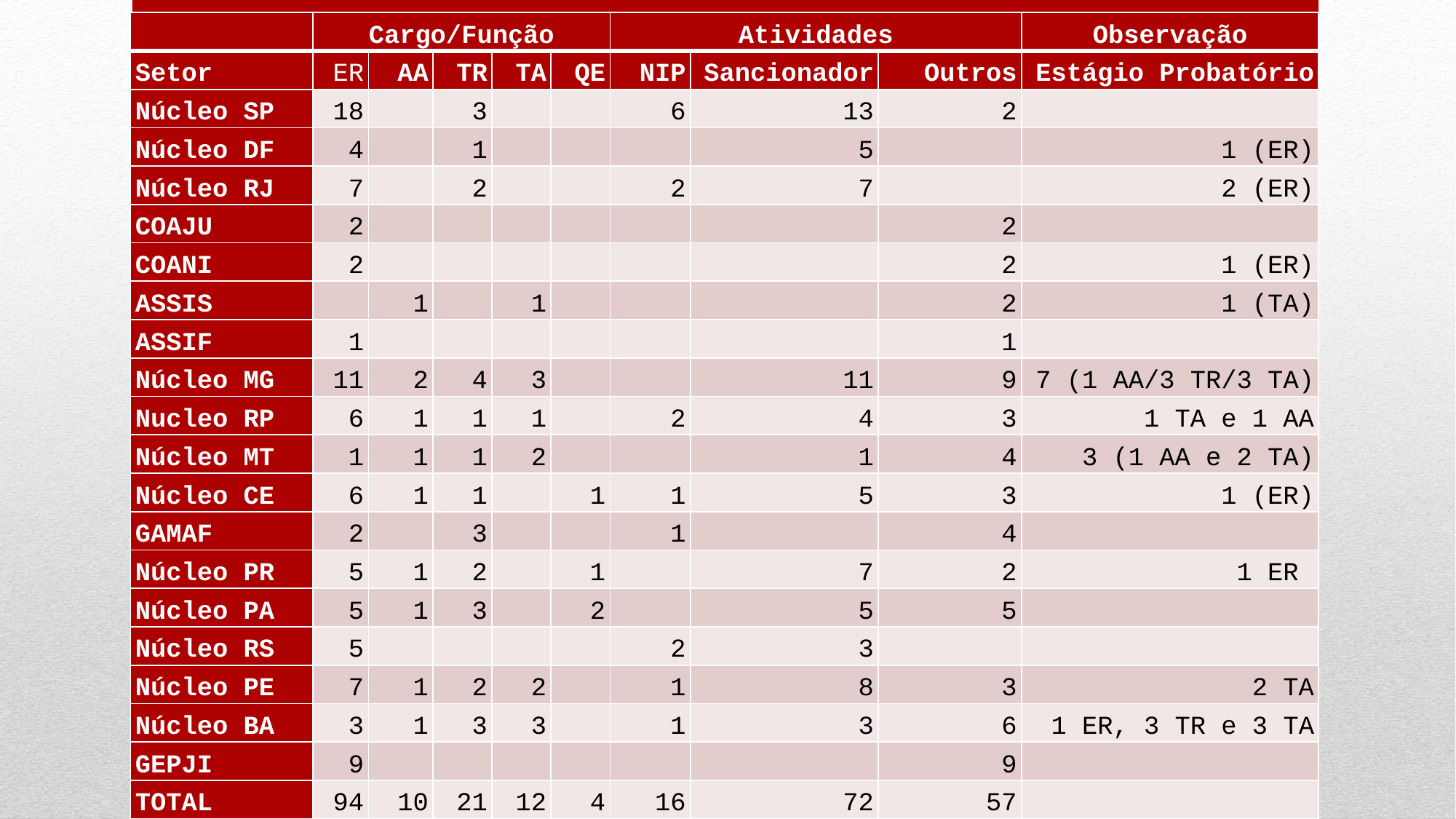

|  | Cargo/Função |  |  |  |  | Atividades |  |  | Observação |
| --- | --- | --- | --- | --- | --- | --- | --- | --- | --- |
| Setor | ER | AA | TR | TA | QE | NIP | Sancionador | Outros | Estágio Probatório |
| Núcleo SP | 18 |  | 3 |  |  | 6 | 13 | 2 |  |
| Núcleo DF | 4 |  | 1 |  |  |  | 5 |  | 1 (ER) |
| Núcleo RJ | 7 |  | 2 |  |  | 2 | 7 |  | 2 (ER) |
| COAJU | 2 |  |  |  |  |  |  | 2 |  |
| COANI | 2 |  |  |  |  |  |  | 2 | 1 (ER) |
| ASSIS |  | 1 |  | 1 |  |  |  | 2 | 1 (TA) |
| ASSIF | 1 |  |  |  |  |  |  | 1 |  |
| Núcleo MG | 11 | 2 | 4 | 3 |  |  | 11 | 9 | 7 (1 AA/3 TR/3 TA) |
| Nucleo RP | 6 | 1 | 1 | 1 |  | 2 | 4 | 3 | 1 TA e 1 AA |
| Núcleo MT | 1 | 1 | 1 | 2 |  |  | 1 | 4 | 3 (1 AA e 2 TA) |
| Núcleo CE | 6 | 1 | 1 |  | 1 | 1 | 5 | 3 | 1 (ER) |
| GAMAF | 2 |  | 3 |  |  | 1 |  | 4 |  |
| Núcleo PR | 5 | 1 | 2 |  | 1 |  | 7 | 2 | 1 ER |
| Núcleo PA | 5 | 1 | 3 |  | 2 |  | 5 | 5 |  |
| Núcleo RS | 5 |  |  |  |  | 2 | 3 |  |  |
| Núcleo PE | 7 | 1 | 2 | 2 |  | 1 | 8 | 3 | 2 TA |
| Núcleo BA | 3 | 1 | 3 | 3 |  | 1 | 3 | 6 | 1 ER, 3 TR e 3 TA |
| GEPJI | 9 |  |  |  |  |  |  | 9 |  |
| TOTAL | 94 | 10 | 21 | 12 | 4 | 16 | 72 | 57 |  |